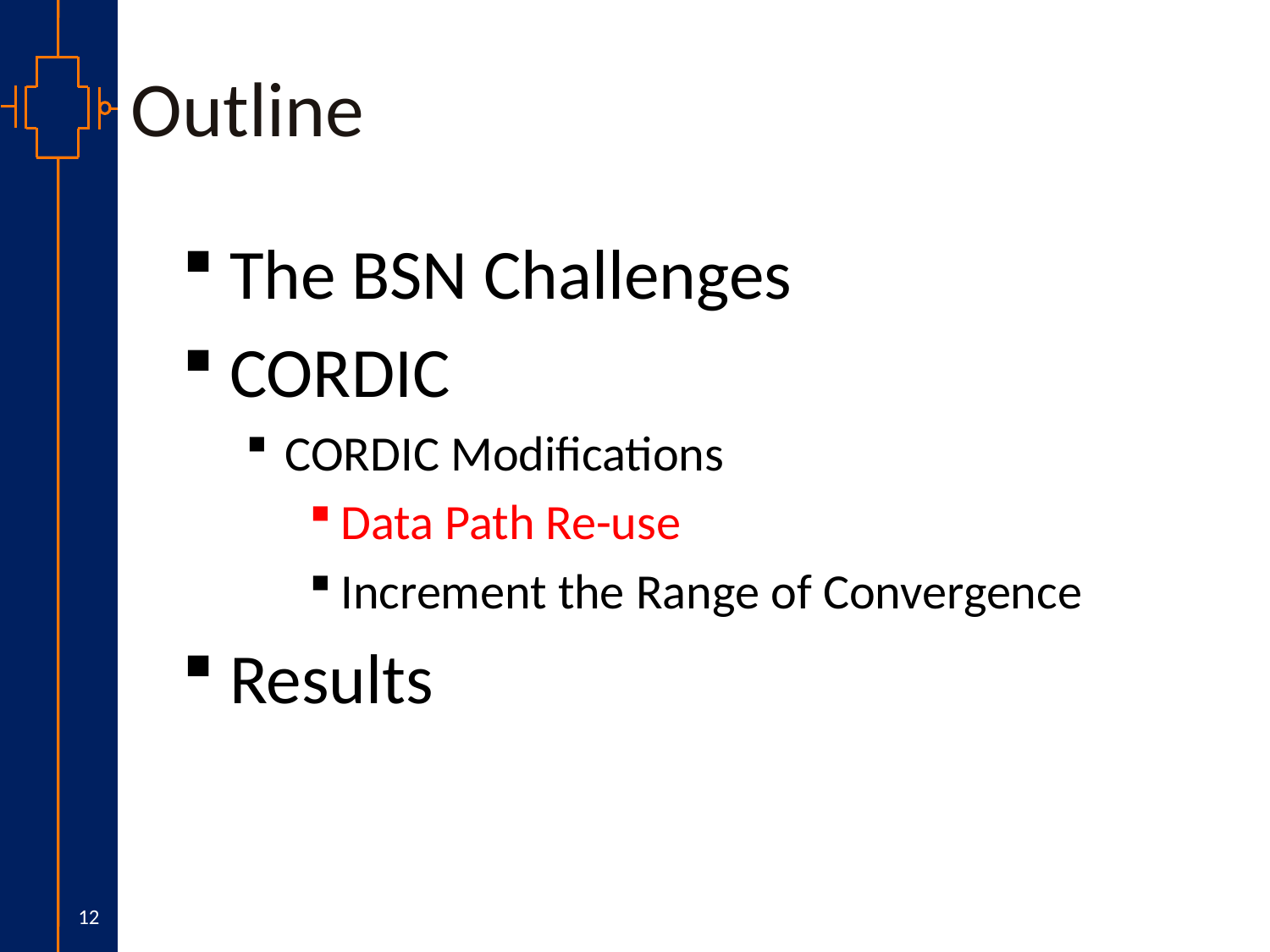

# Outline
The BSN Challenges
CORDIC
CORDIC Modifications
Data Path Re-use
Increment the Range of Convergence
Results
12